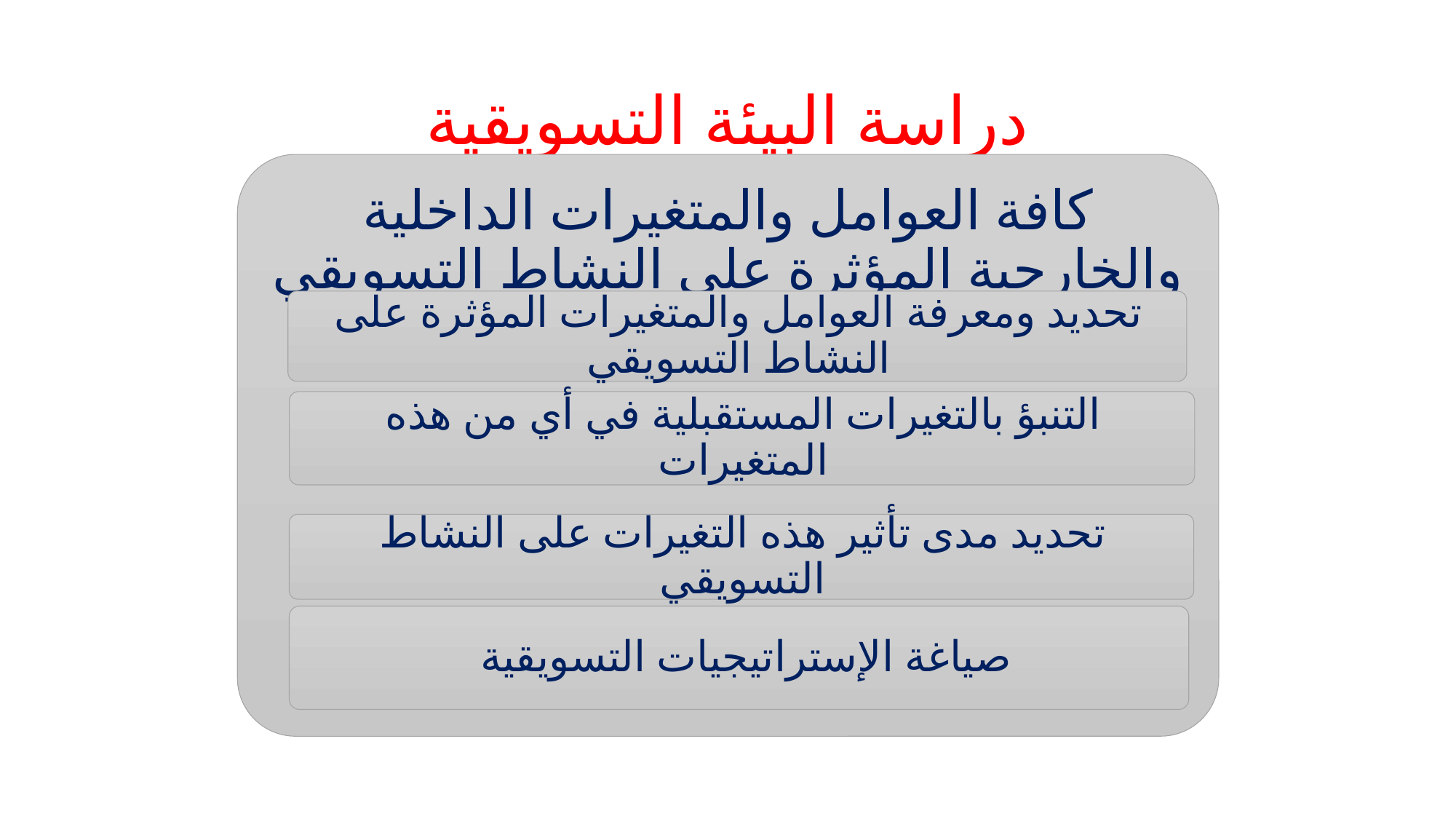

# دراسة البيئة التسويقية
كافة العوامل والمتغيرات الداخلية والخارجية المؤثرة على النشاط التسويقي
تحديد ومعرفة العوامل والمتغيرات المؤثرة على النشاط التسويقي
تحديد مدى تأثير هذه التغيرات على النشاط التسويقي
التنبؤ بالتغيرات المستقبلية في أي من هذه المتغيرات
صياغة الإستراتيجيات التسويقية